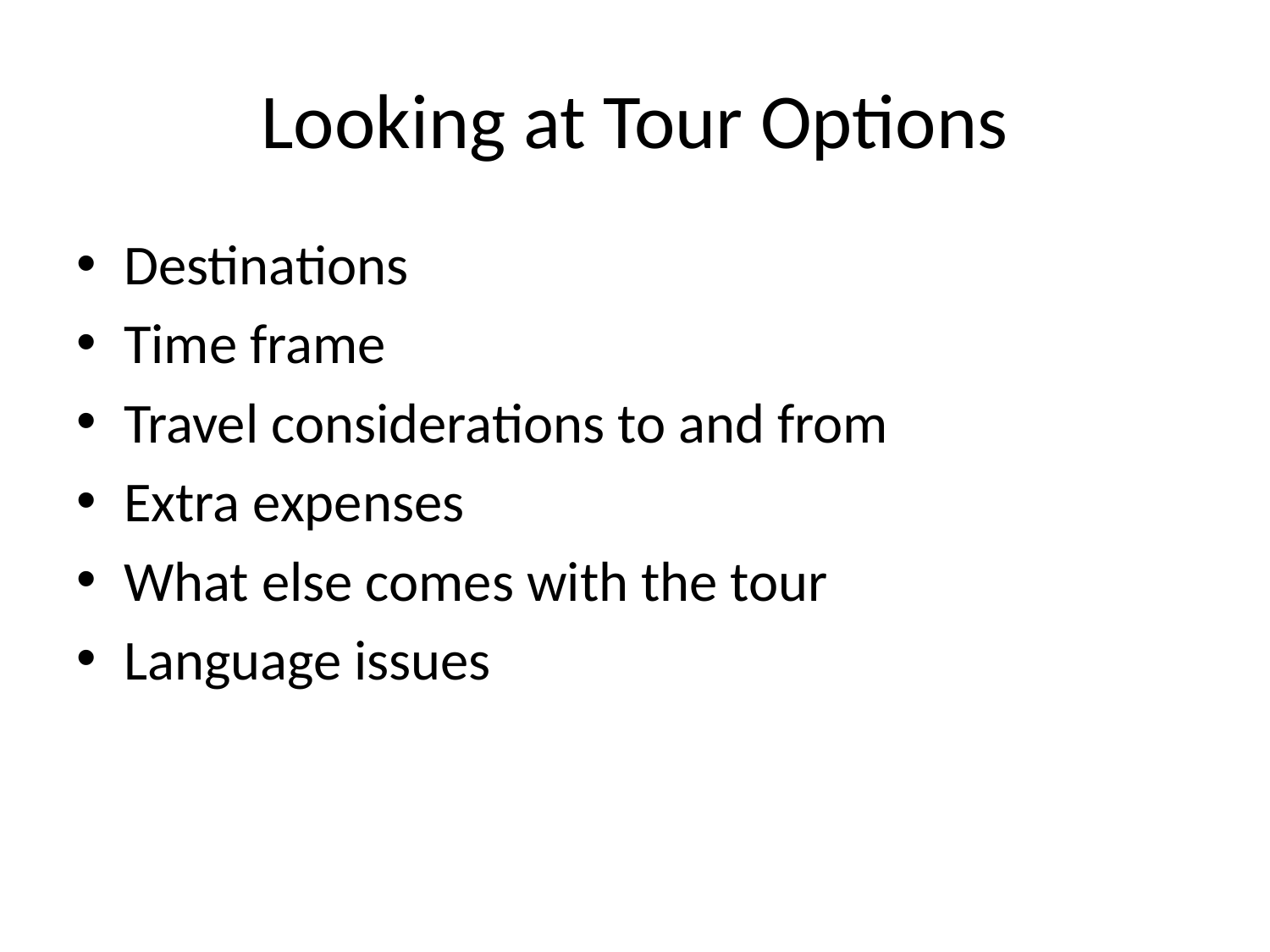

# Looking at Tour Options
Destinations
Time frame
Travel considerations to and from
Extra expenses
What else comes with the tour
Language issues